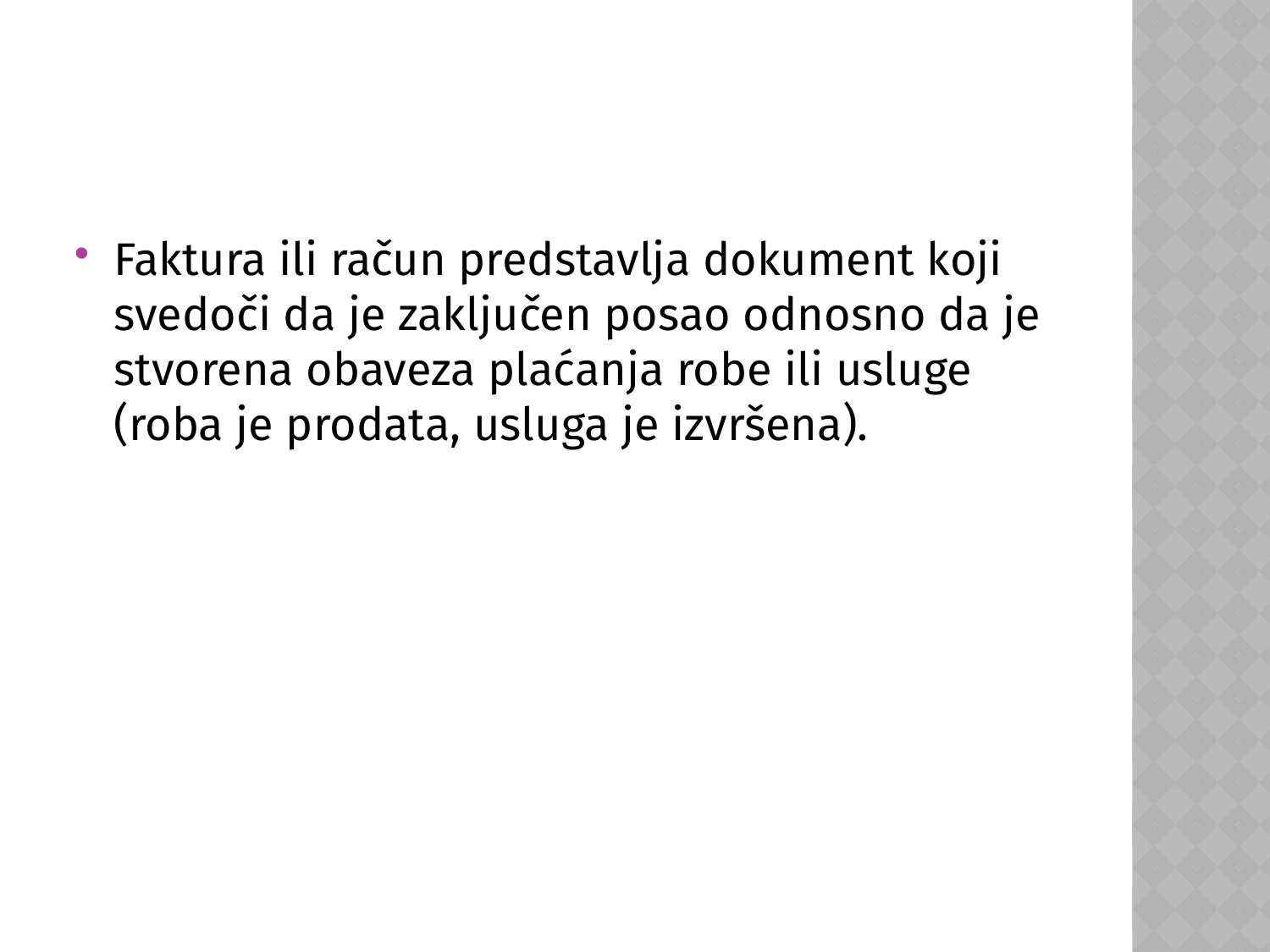

#
Faktura ili račun predstavlja dokument koji svedoči da je zaključen posao odnosno da je stvorena obaveza plaćanja robe ili usluge (roba je prodata, usluga je izvršena).